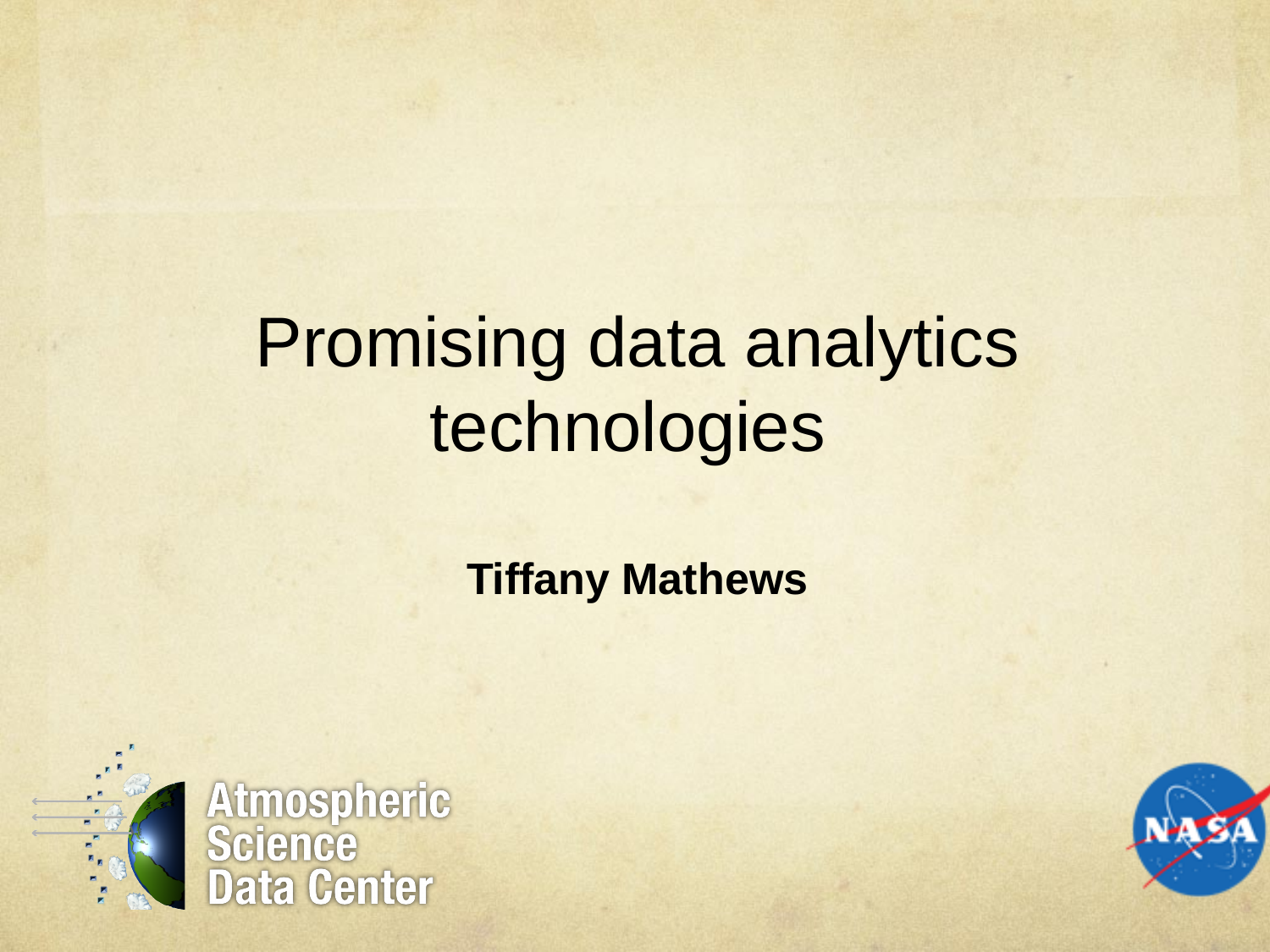

# Promising data analytics technologies Tiffany Mathews